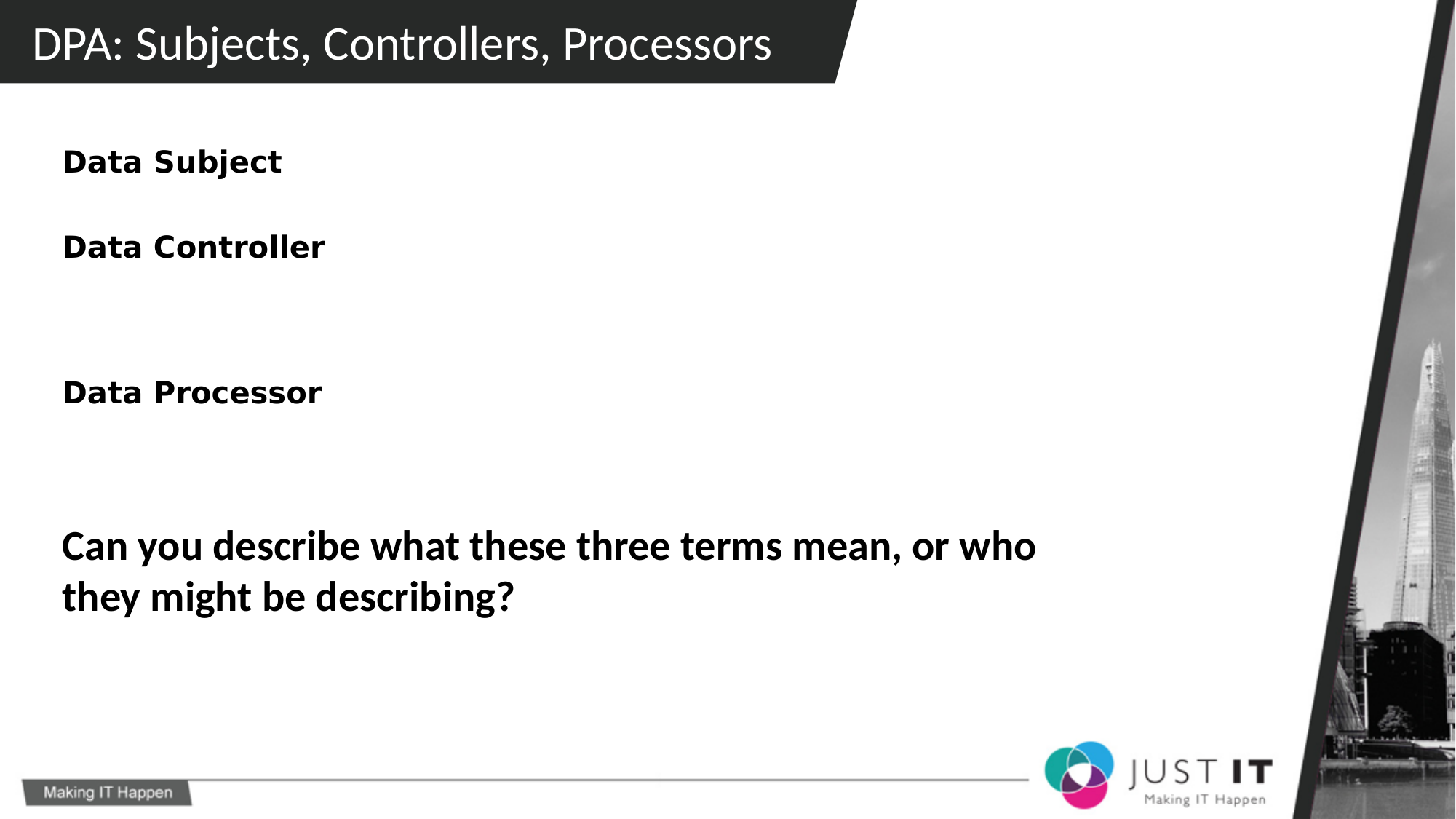

DPA: Subjects, Controllers, Processors
Data Subject
Data Controller

Data Processor
Can you describe what these three terms mean, or who they might be describing?